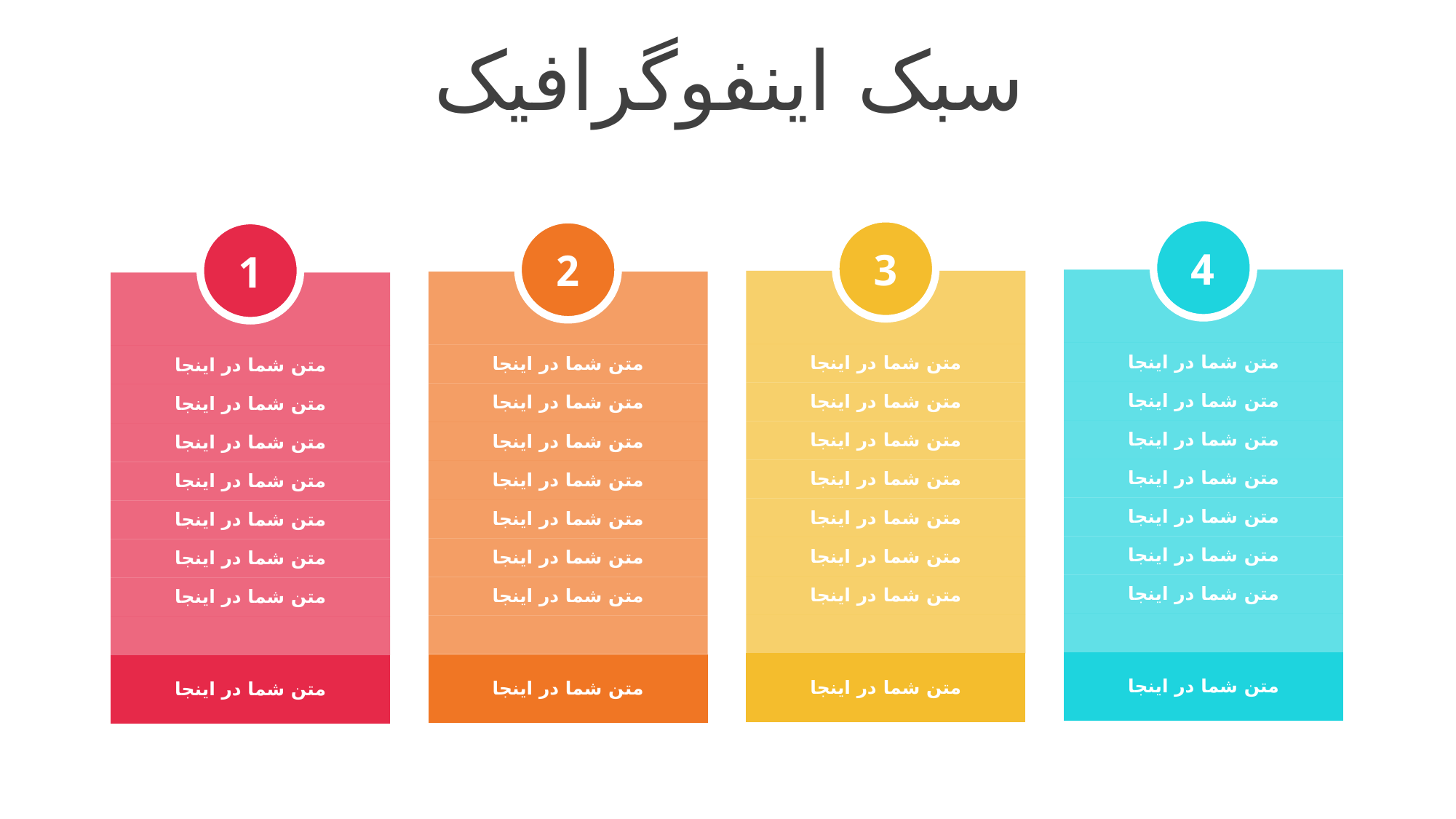

سبک اینفوگرافیک

4
3
2
1
|  |
| --- |
| متن شما در اینجا |
| متن شما در اینجا |
| متن شما در اینجا |
| متن شما در اینجا |
| متن شما در اینجا |
| متن شما در اینجا |
| متن شما در اینجا |
|  |
| متن شما در اینجا |
|  |
| --- |
| متن شما در اینجا |
| متن شما در اینجا |
| متن شما در اینجا |
| متن شما در اینجا |
| متن شما در اینجا |
| متن شما در اینجا |
| متن شما در اینجا |
|  |
| متن شما در اینجا |
|  |
| --- |
| متن شما در اینجا |
| متن شما در اینجا |
| متن شما در اینجا |
| متن شما در اینجا |
| متن شما در اینجا |
| متن شما در اینجا |
| متن شما در اینجا |
|  |
| متن شما در اینجا |
|  |
| --- |
| متن شما در اینجا |
| متن شما در اینجا |
| متن شما در اینجا |
| متن شما در اینجا |
| متن شما در اینجا |
| متن شما در اینجا |
| متن شما در اینجا |
|  |
| متن شما در اینجا |